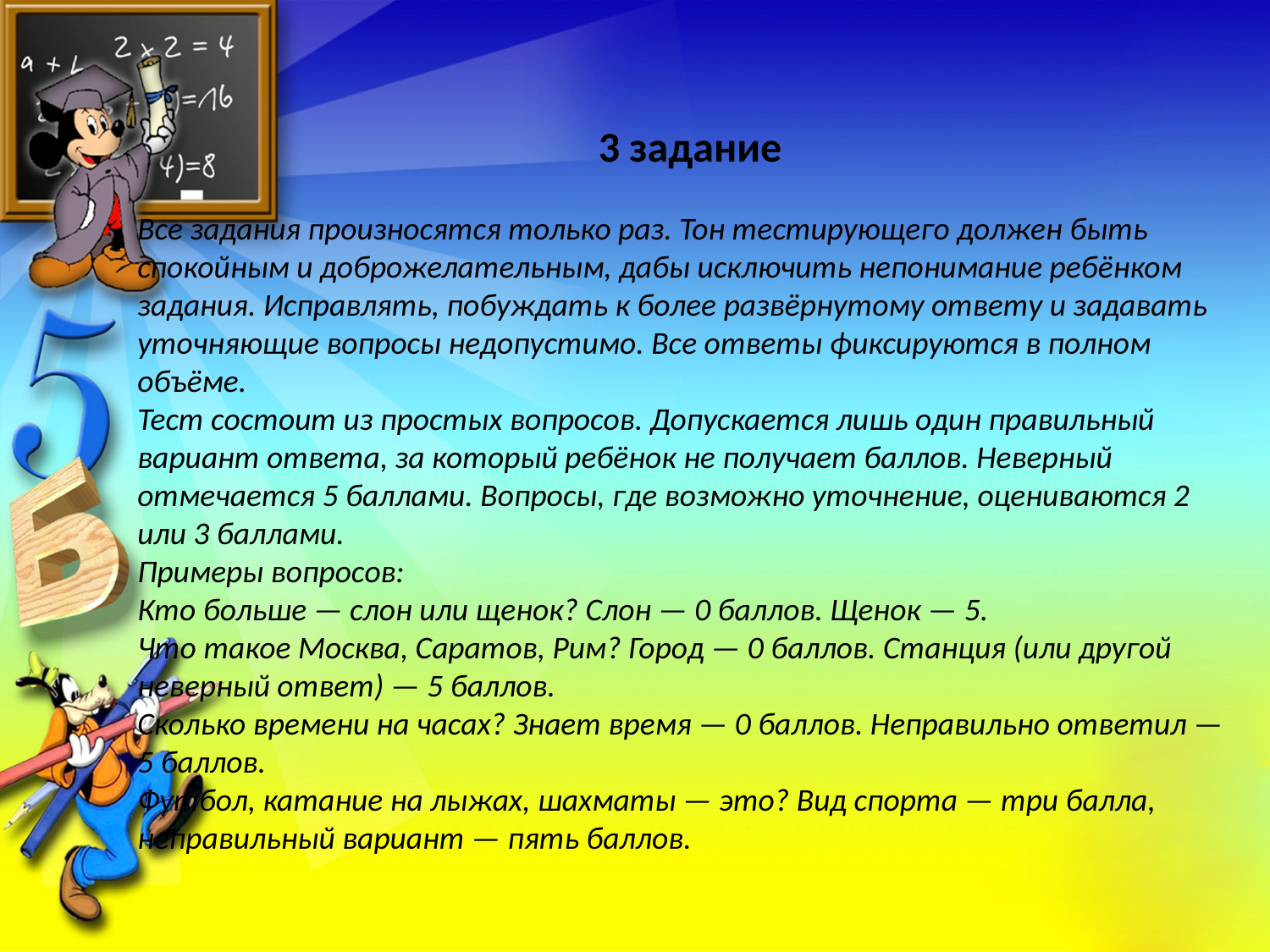

3 задание

Все задания произносятся только раз. Тон тестирующего должен быть спокойным и доброжелательным, дабы исключить непонимание ребёнком задания. Исправлять, побуждать к более развёрнутому ответу и задавать уточняющие вопросы недопустимо. Все ответы фиксируются в полном объёме.
Тест состоит из простых вопросов. Допускается лишь один правильный вариант ответа, за который ребёнок не получает баллов. Неверный отмечается 5 баллами. Вопросы, где возможно уточнение, оцениваются 2 или 3 баллами.
Примеры вопросов:
Кто больше — слон или щенок? Слон — 0 баллов. Щенок — 5.
Что такое Москва, Саратов, Рим? Город — 0 баллов. Станция (или другой неверный ответ) — 5 баллов.
Сколько времени на часах? Знает время — 0 баллов. Неправильно ответил — 5 баллов.
Футбол, катание на лыжах, шахматы — это? Вид спорта — три балла, неправильный вариант — пять баллов.